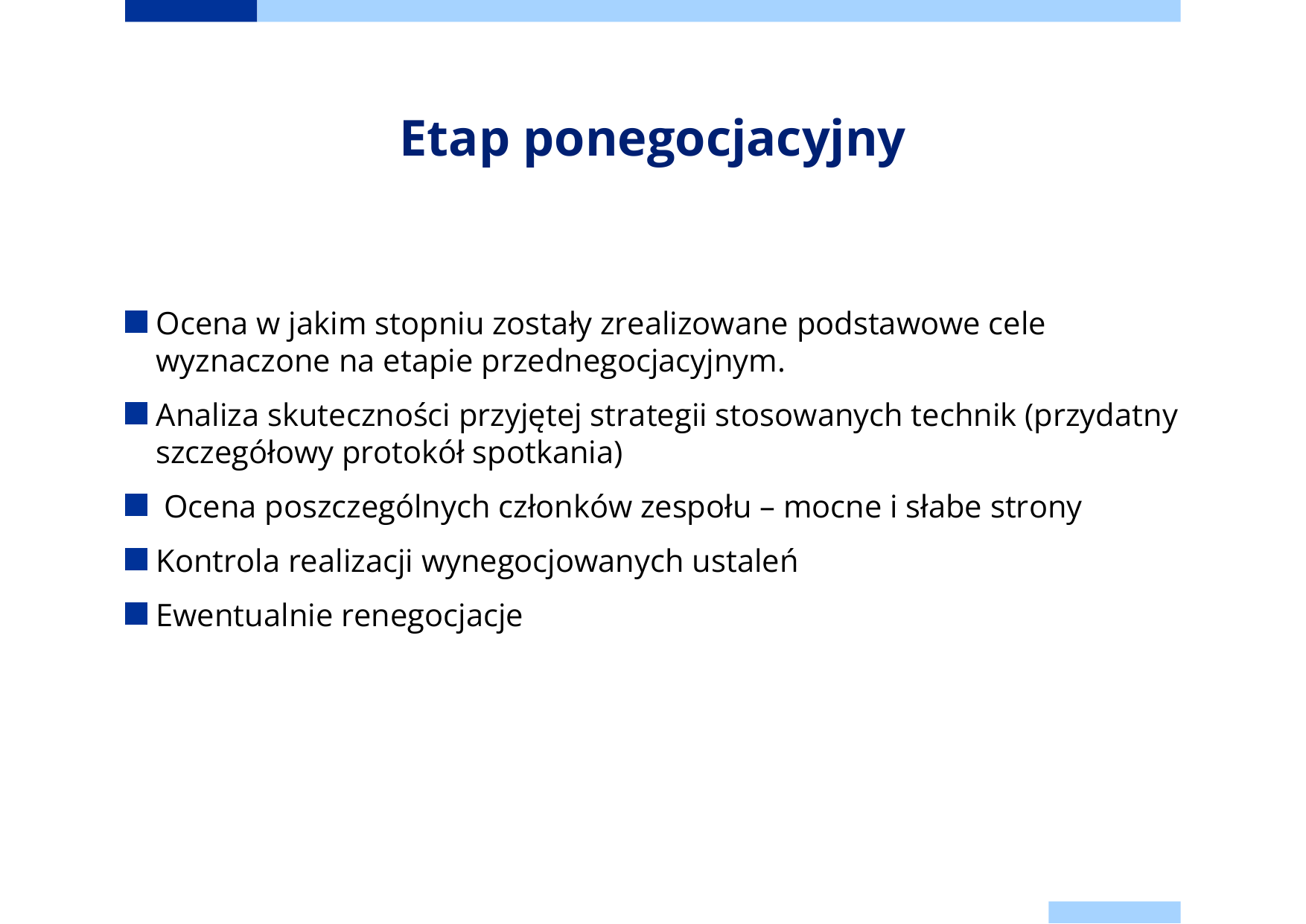

# Etap ponegocjacyjny
Ocena w jakim stopniu zostały zrealizowane podstawowe cele wyznaczone na etapie przednegocjacyjnym.
Analiza skuteczności przyjętej strategii stosowanych technik (przydatny szczegółowy protokół spotkania)
 Ocena poszczególnych członków zespołu – mocne i słabe strony
Kontrola realizacji wynegocjowanych ustaleń
Ewentualnie renegocjacje